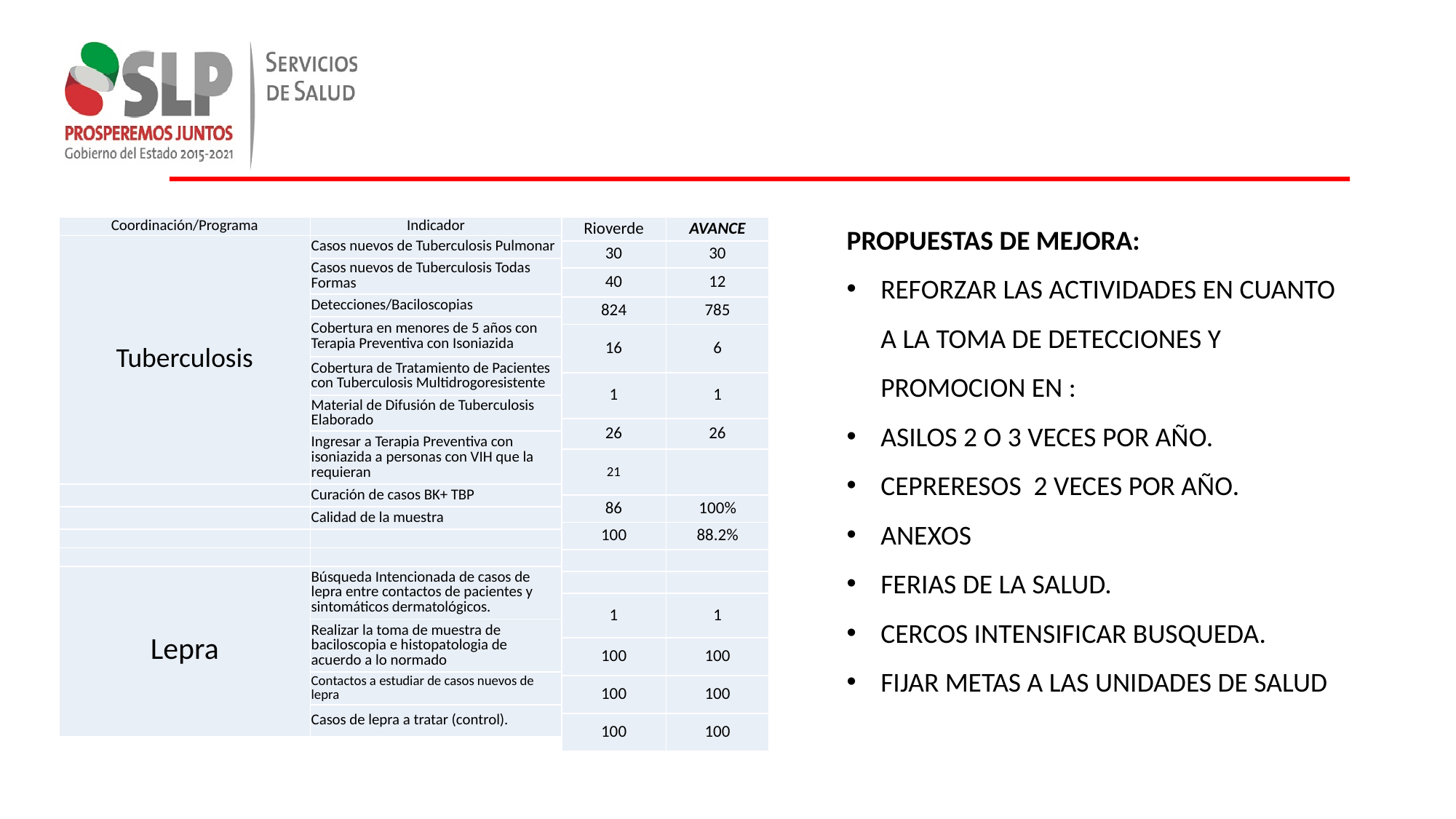

PROPUESTAS DE MEJORA:
REFORZAR LAS ACTIVIDADES EN CUANTO A LA TOMA DE DETECCIONES Y PROMOCION EN :
ASILOS 2 O 3 VECES POR AÑO.
CEPRERESOS  2 VECES POR AÑO.
ANEXOS
FERIAS DE LA SALUD.
CERCOS INTENSIFICAR BUSQUEDA.
FIJAR METAS A LAS UNIDADES DE SALUD
| Coordinación/Programa | Indicador |
| --- | --- |
| Tuberculosis | Casos nuevos de Tuberculosis Pulmonar |
|  | Casos nuevos de Tuberculosis Todas Formas |
|  | Detecciones/Baciloscopias |
|  | Cobertura en menores de 5 años con Terapia Preventiva con Isoniazida |
|  | Cobertura de Tratamiento de Pacientes con Tuberculosis Multidrogoresistente |
|  | Material de Difusión de Tuberculosis Elaborado |
|  | Ingresar a Terapia Preventiva con isoniazida a personas con VIH que la requieran |
|  | Curación de casos BK+ TBP |
|  | Calidad de la muestra |
|  |  |
|  |  |
| Lepra | Búsqueda Intencionada de casos de lepra entre contactos de pacientes y sintomáticos dermatológicos. |
|  | Realizar la toma de muestra de baciloscopia e histopatologia de acuerdo a lo normado |
|  | Contactos a estudiar de casos nuevos de lepra |
|  | Casos de lepra a tratar (control). |
| Rioverde |
| --- |
| 30 |
| 40 |
| 824 |
| 16 |
| 1 |
| 26 |
| 21 |
| 86 |
| 100 |
|  |
|  |
| 1 |
| 100 |
| 100 |
| 100 |
| AVANCE |
| --- |
| 30 |
| 12 |
| 785 |
| 6 |
| 1 |
| 26 |
|  |
| 100% |
| 88.2% |
|  |
|  |
| 1 |
| 100 |
| 100 |
| 100 |